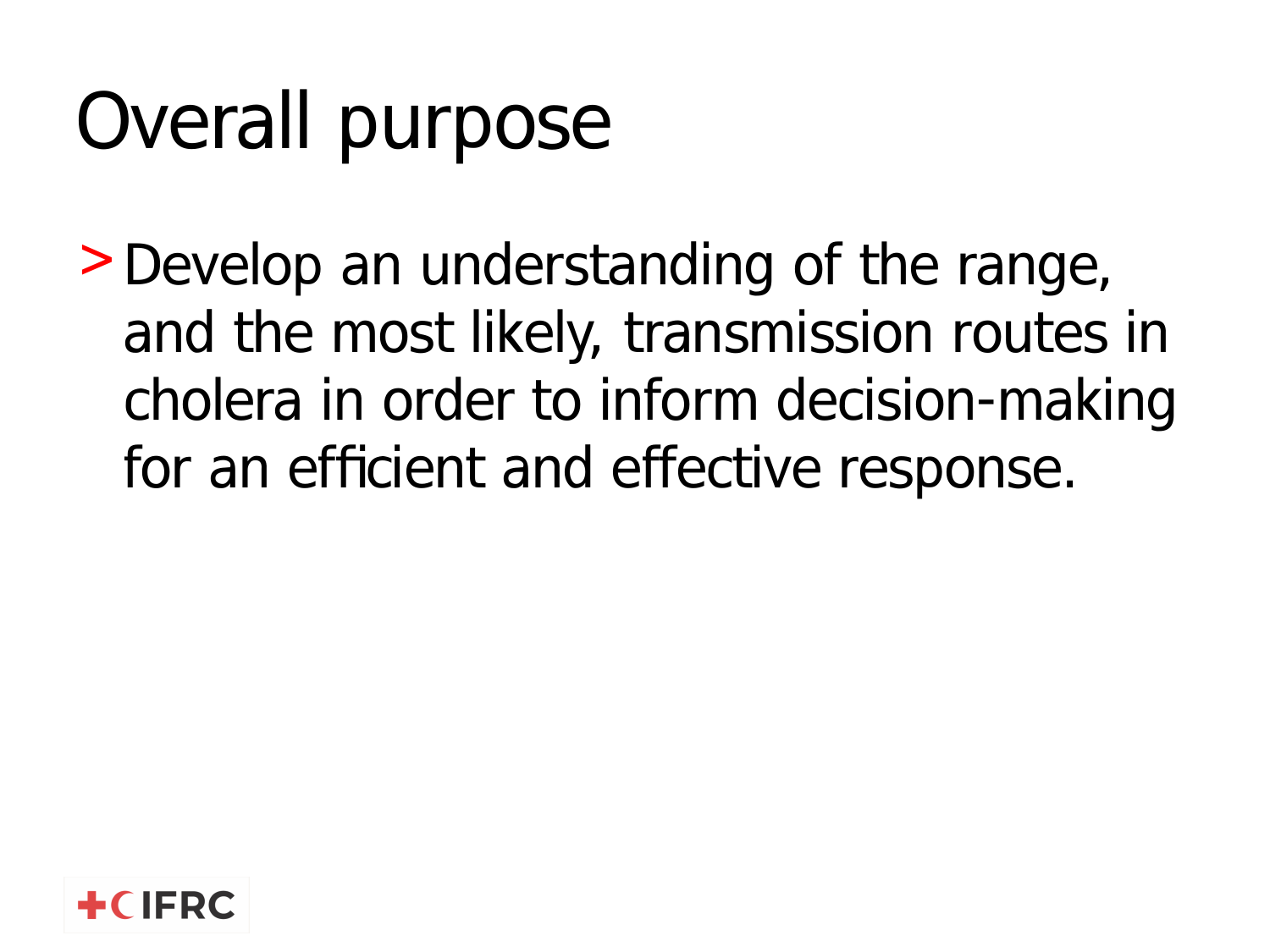

# Overall purpose
Develop an understanding of the range, and the most likely, transmission routes in cholera in order to inform decision-making for an efficient and effective response.